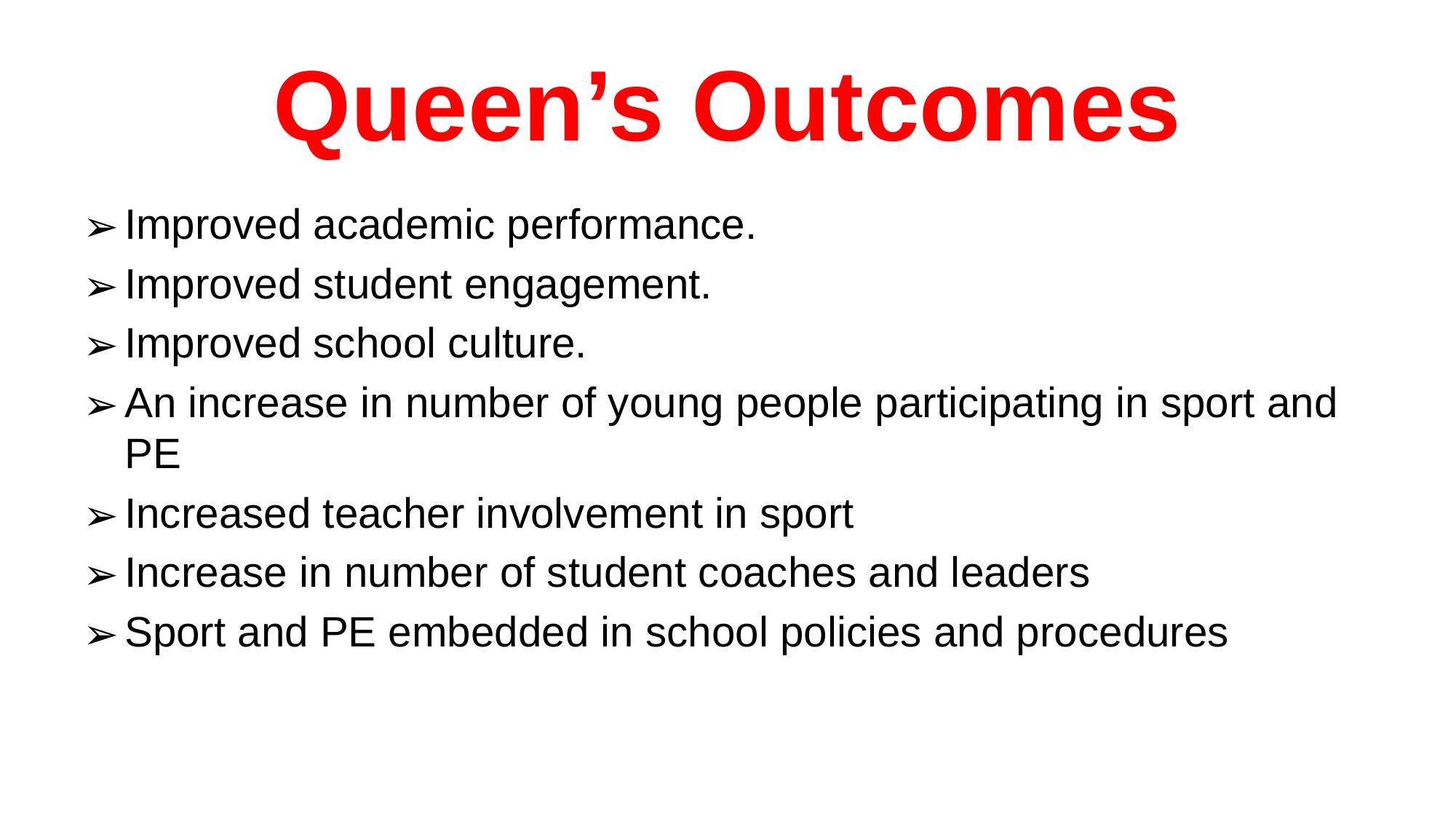

# Queen’s Outcomes
Improved academic performance.
Improved student engagement.
Improved school culture.
An increase in number of young people participating in sport and PE
Increased teacher involvement in sport
Increase in number of student coaches and leaders
Sport and PE embedded in school policies and procedures